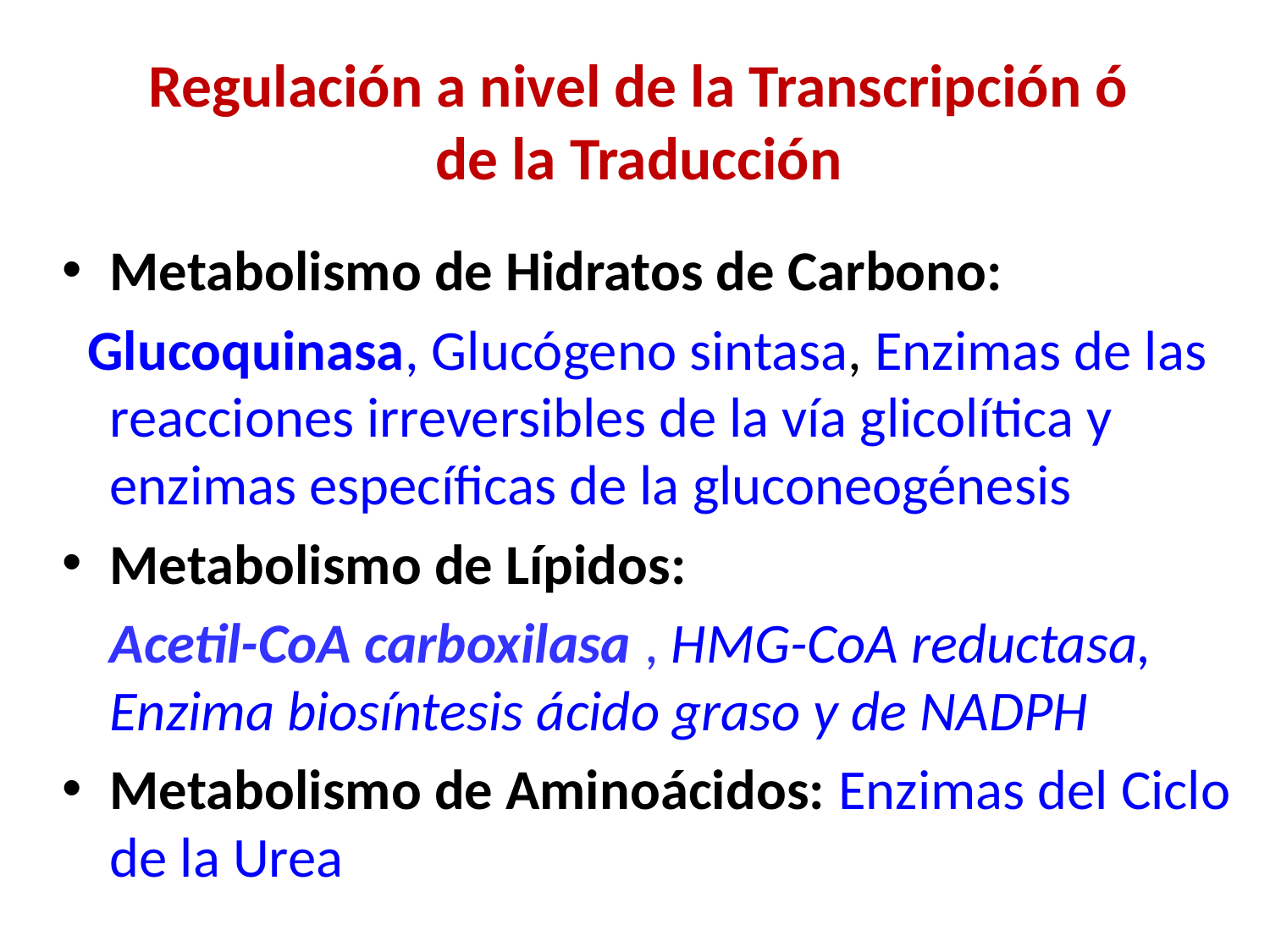

# Regulación a nivel de la Transcripción ó de la Traducción
Metabolismo de Hidratos de Carbono:
  Glucoquinasa, Glucógeno sintasa, Enzimas de las reacciones irreversibles de la vía glicolítica y enzimas específicas de la gluconeogénesis
Metabolismo de Lípidos:
	Acetil-CoA carboxilasa , HMG-CoA reductasa, Enzima biosíntesis ácido graso y de NADPH
Metabolismo de Aminoácidos: Enzimas del Ciclo de la Urea